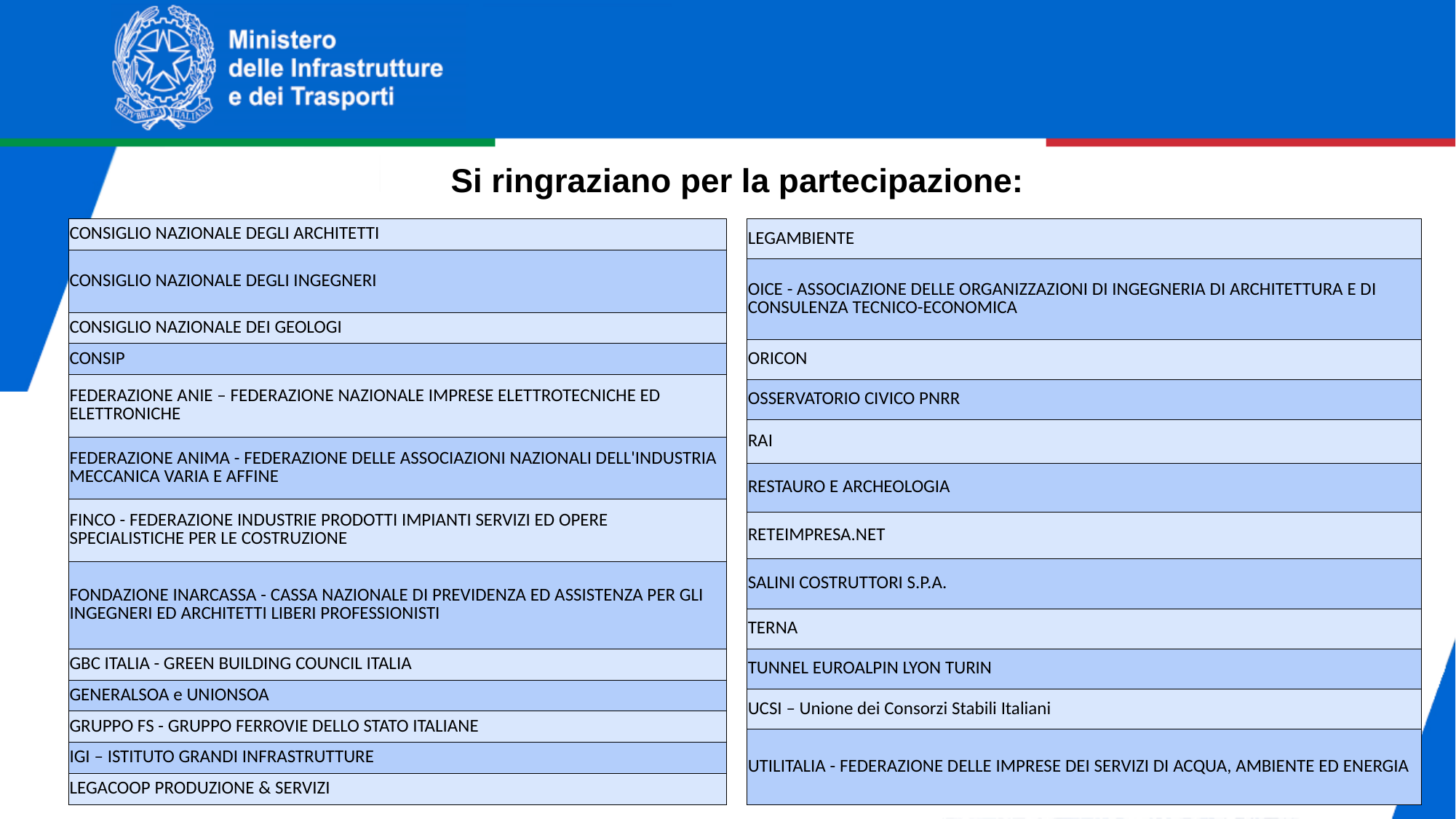

Si ringraziano per la partecipazione:
| LEGAMBIENTE |
| --- |
| OICE - ASSOCIAZIONE DELLE ORGANIZZAZIONI DI INGEGNERIA DI ARCHITETTURA E DI CONSULENZA TECNICO-ECONOMICA |
| ORICON |
| OSSERVATORIO CIVICO PNRR |
| RAI |
| RESTAURO E ARCHEOLOGIA |
| RETEIMPRESA.NET |
| SALINI COSTRUTTORI S.P.A. |
| TERNA |
| TUNNEL EUROALPIN LYON TURIN |
| UCSI – Unione dei Consorzi Stabili Italiani |
| UTILITALIA - FEDERAZIONE DELLE IMPRESE DEI SERVIZI DI ACQUA, AMBIENTE ED ENERGIA |
| CONSIGLIO NAZIONALE DEGLI ARCHITETTI |
| --- |
| CONSIGLIO NAZIONALE DEGLI INGEGNERI |
| CONSIGLIO NAZIONALE DEI GEOLOGI |
| CONSIP |
| FEDERAZIONE ANIE – FEDERAZIONE NAZIONALE IMPRESE ELETTROTECNICHE ED ELETTRONICHE |
| FEDERAZIONE ANIMA - FEDERAZIONE DELLE ASSOCIAZIONI NAZIONALI DELL'INDUSTRIA MECCANICA VARIA E AFFINE |
| FINCO - FEDERAZIONE INDUSTRIE PRODOTTI IMPIANTI SERVIZI ED OPERE SPECIALISTICHE PER LE COSTRUZIONE |
| FONDAZIONE INARCASSA - CASSA NAZIONALE DI PREVIDENZA ED ASSISTENZA PER GLI INGEGNERI ED ARCHITETTI LIBERI PROFESSIONISTI |
| GBC ITALIA - GREEN BUILDING COUNCIL ITALIA |
| GENERALSOA e UNIONSOA |
| GRUPPO FS - GRUPPO FERROVIE DELLO STATO ITALIANE |
| IGI – ISTITUTO GRANDI INFRASTRUTTURE |
| LEGACOOP PRODUZIONE & SERVIZI |